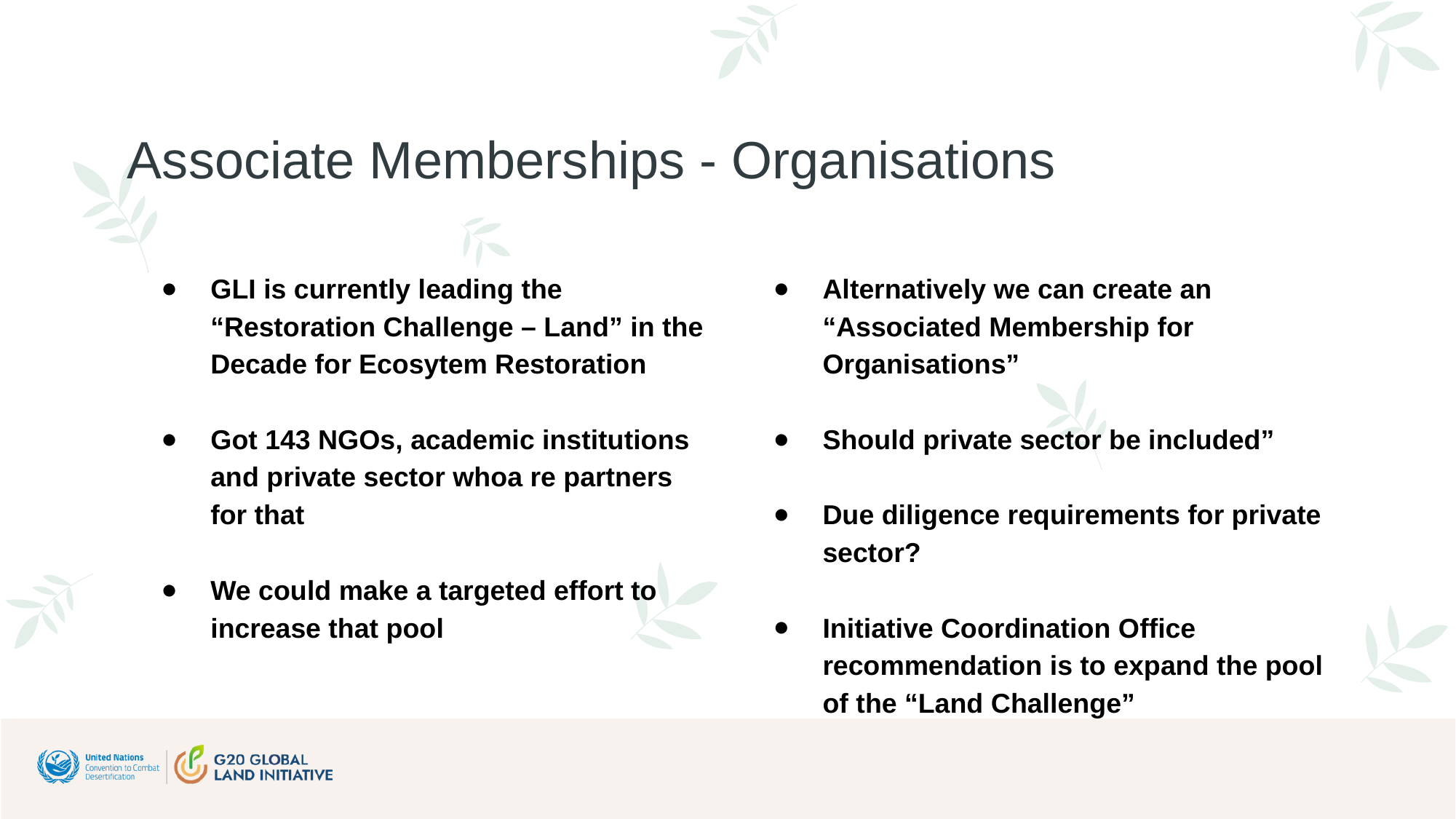

# Associate Memberships - Organisations
GLI is currently leading the “Restoration Challenge – Land” in the Decade for Ecosytem Restoration

Got 143 NGOs, academic institutions and private sector whoa re partners for that

We could make a targeted effort to increase that pool
Alternatively we can create an “Associated Membership for Organisations”

Should private sector be included”

Due diligence requirements for private sector?

Initiative Coordination Office  recommendation is to expand the pool of the “Land Challenge”